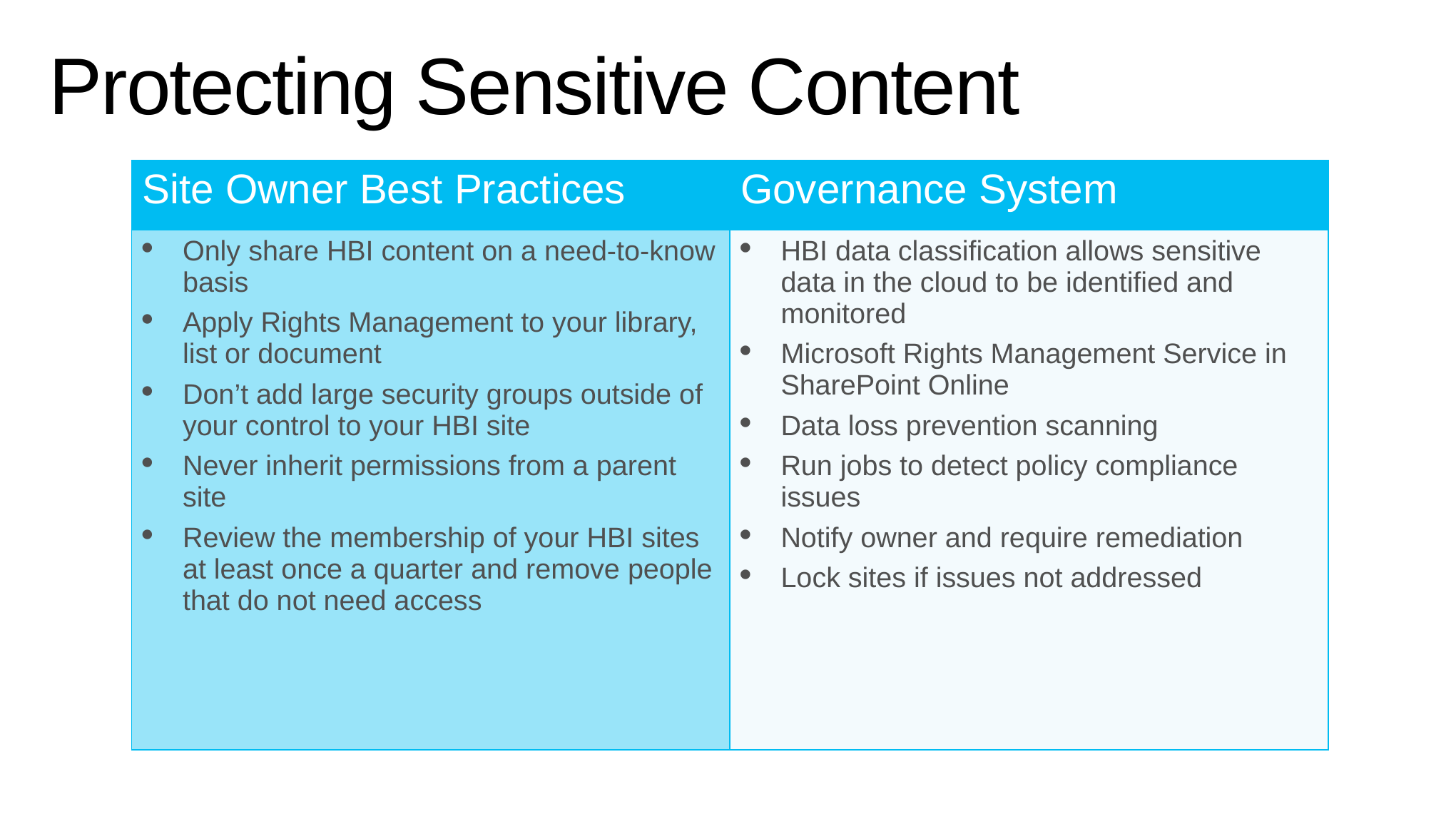

# Protecting Sensitive Content
| Site Owner Best Practices | Governance System |
| --- | --- |
| Only share HBI content on a need-to-know basis Apply Rights Management to your library, list or document Don’t add large security groups outside of your control to your HBI site Never inherit permissions from a parent site Review the membership of your HBI sites at least once a quarter and remove people that do not need access | HBI data classification allows sensitive data in the cloud to be identified and monitored Microsoft Rights Management Service in SharePoint Online Data loss prevention scanning Run jobs to detect policy compliance issues Notify owner and require remediation Lock sites if issues not addressed |